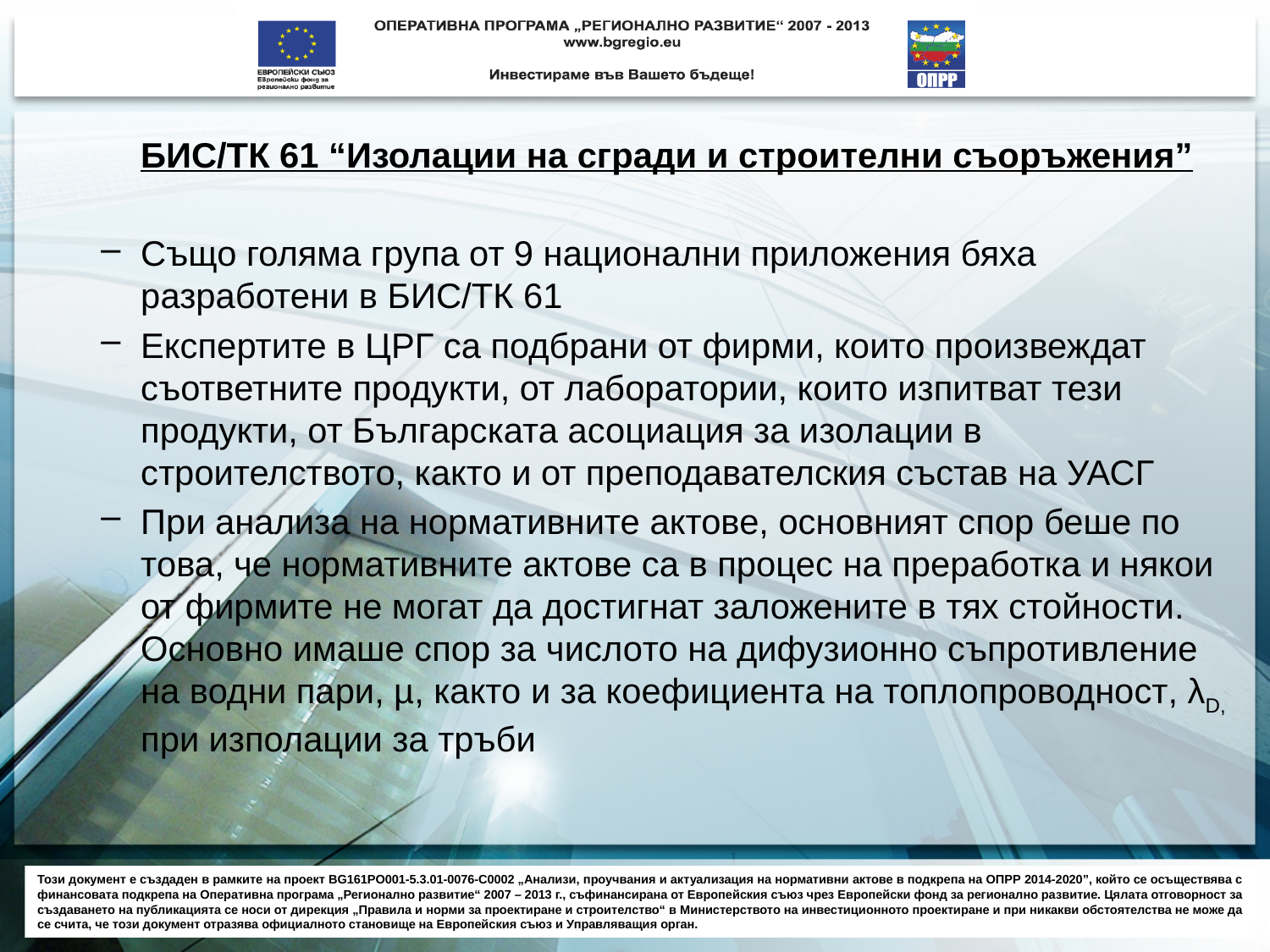

БИС/ТК 61 “Изолации на сгради и строителни съоръжения”

Също голяма група от 9 национални приложения бяха разработени в БИС/ТК 61
Експертите в ЦРГ са подбрани от фирми, които произвеждат съответните продукти, от лаборатории, които изпитват тези продукти, от Българската асоциация за изолации в строителството, както и от преподавателския състав на УАСГ
При анализа на нормативните актове, основният спор беше по това, че нормативните актове са в процес на преработка и някои от фирмите не могат да достигнат заложените в тях стойности. Основно имаше спор за числото на дифузионно съпротивление на водни пари, µ, както и за коефициента на топлопроводност, λD,  при изполации за тръби